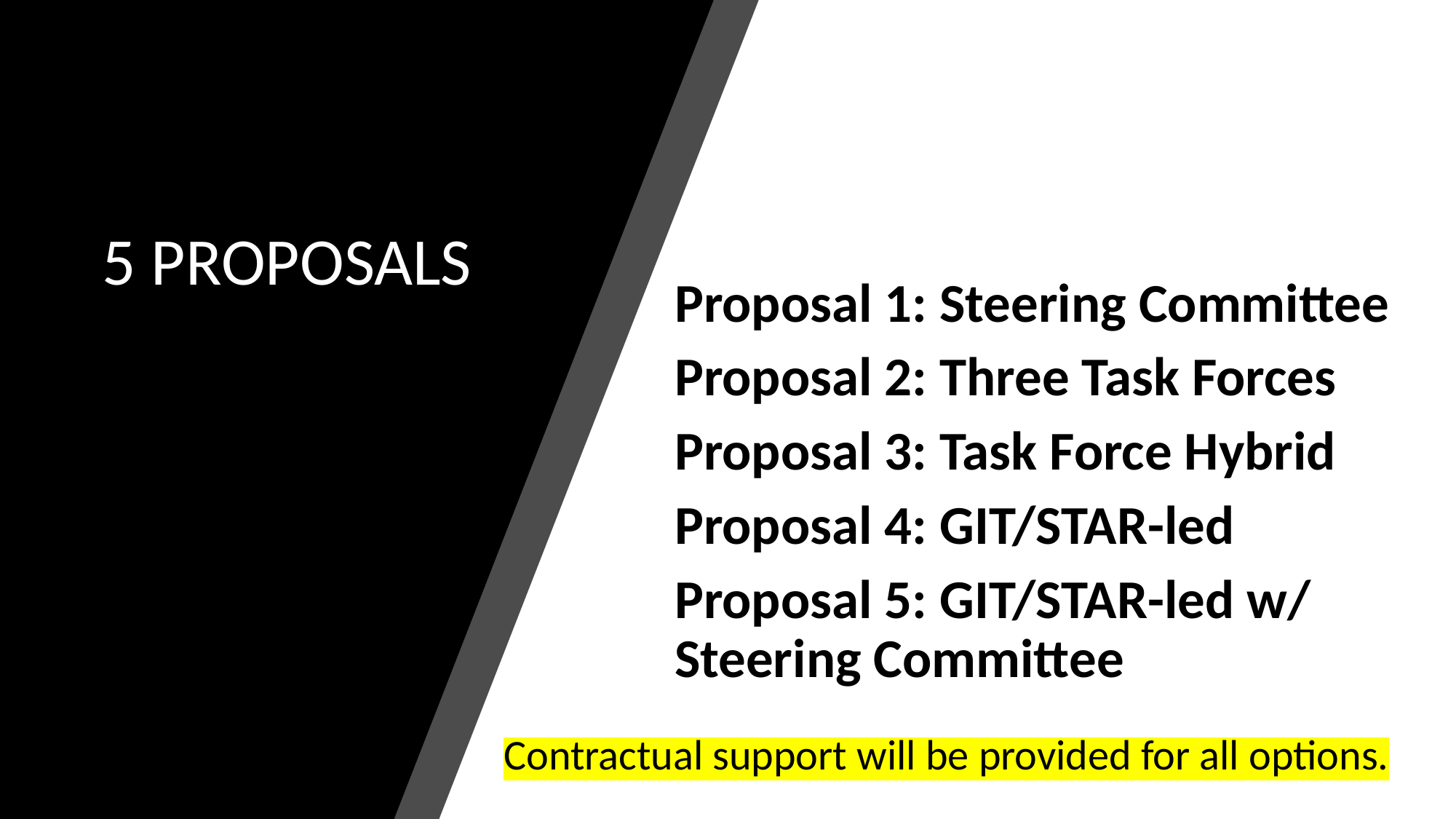

# 5 PROPOSALS
Proposal 1: Steering Committee
Proposal 2: Three Task Forces
Proposal 3: Task Force Hybrid
Proposal 4: GIT/STAR-led
Proposal 5: GIT/STAR-led w/ Steering Committee
Contractual support will be provided for all options.